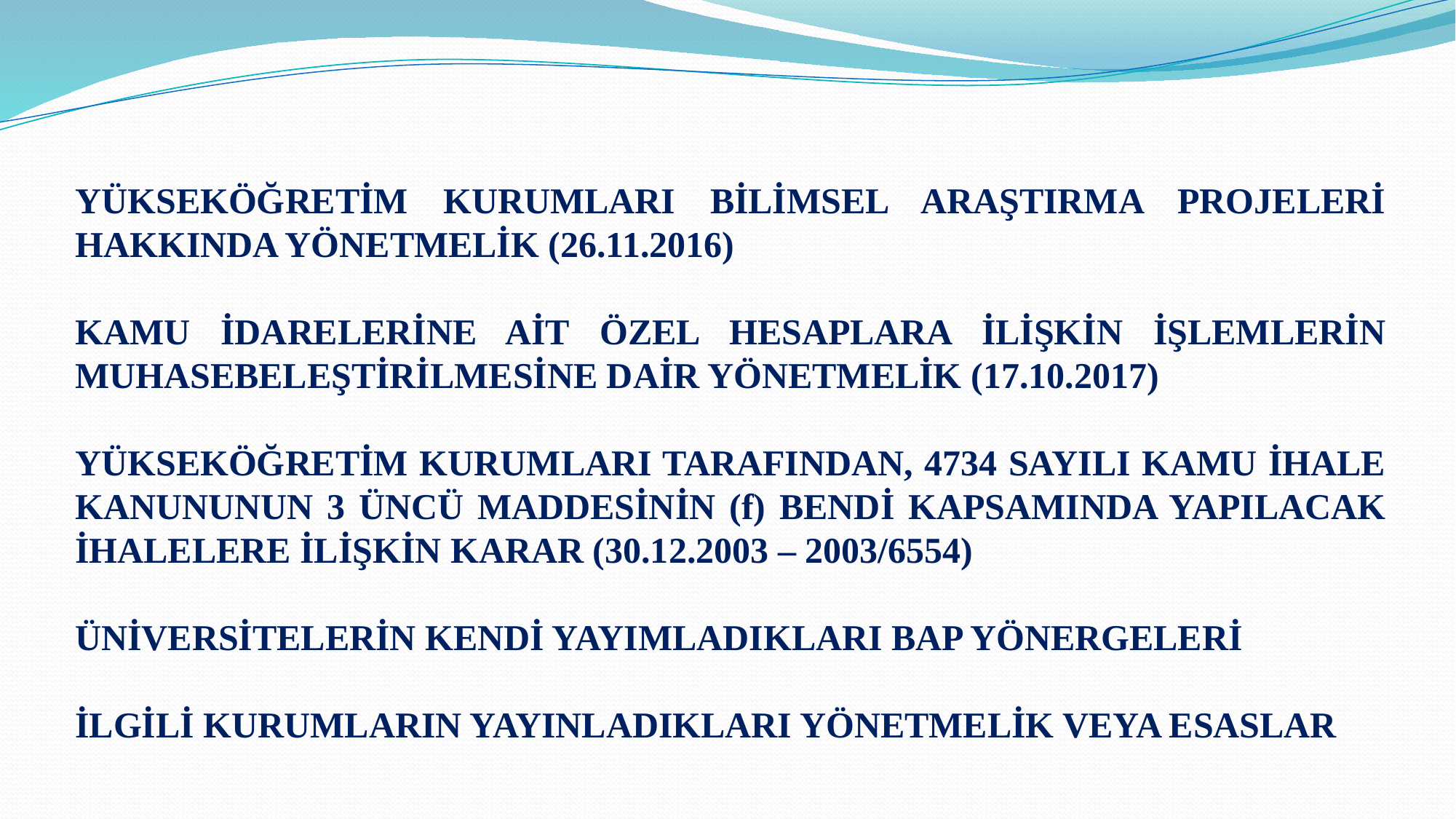

YÜKSEKÖĞRETİM KURUMLARI BİLİMSEL ARAŞTIRMA PROJELERİ HAKKINDA YÖNETMELİK (26.11.2016)

KAMU İDARELERİNE AİT ÖZEL HESAPLARA İLİŞKİN İŞLEMLERİN MUHASEBELEŞTİRİLMESİNE DAİR YÖNETMELİK (17.10.2017)

YÜKSEKÖĞRETİM KURUMLARI TARAFINDAN, 4734 SAYILI KAMU İHALE KANUNUNUN 3 ÜNCÜ MADDESİNİN (f) BENDİ KAPSAMINDA YAPILACAK İHALELERE İLİŞKİN KARAR (30.12.2003 – 2003/6554)

ÜNİVERSİTELERİN KENDİ YAYIMLADIKLARI BAP YÖNERGELERİ

İLGİLİ KURUMLARIN YAYINLADIKLARI YÖNETMELİK VEYA ESASLAR